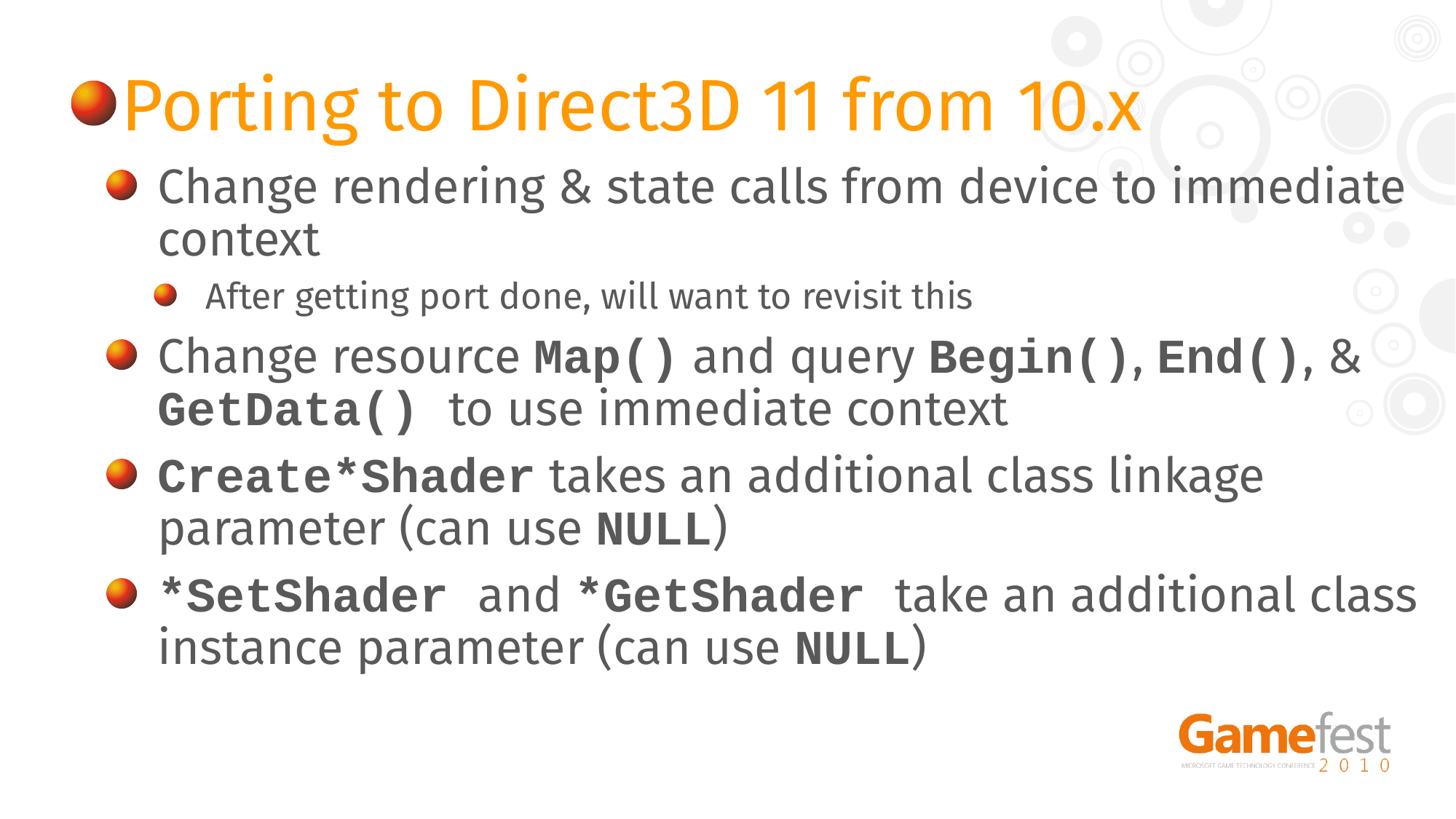

Porting to Direct3D 11 from 10.x
Change rendering & state calls from device to immediate context
After getting port done, will want to revisit this
Change resource Map() and query Begin(), End(), & GetData() to use immediate context
Create*Shader takes an additional class linkage parameter (can use NULL)
*SetShader and *GetShader take an additional class instance parameter (can use NULL)